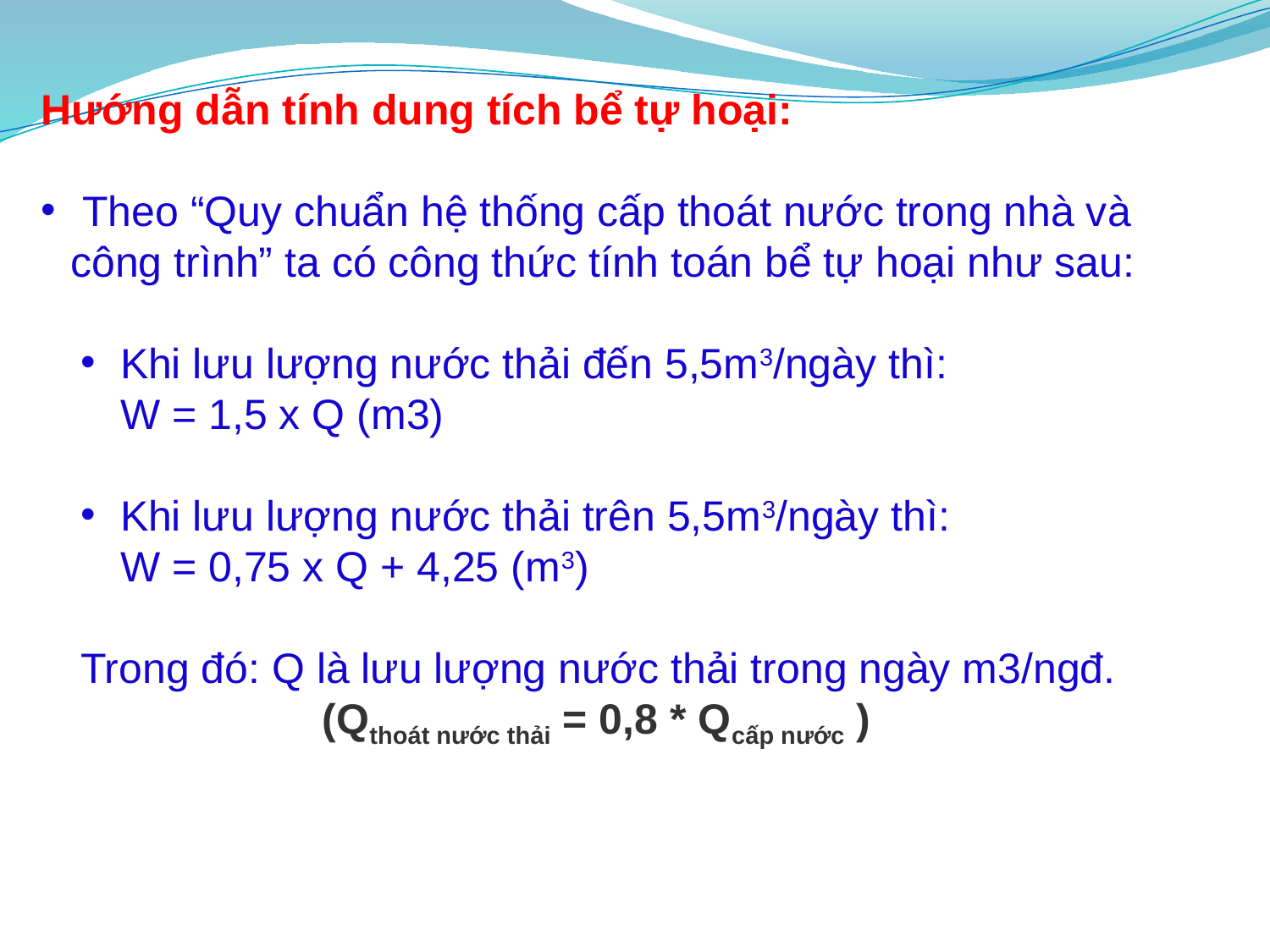

Hướng dẫn tính dung tích bể tự hoại:

 Theo “Quy chuẩn hệ thống cấp thoát nước trong nhà và công trình” ta có công thức tính toán bể tự hoại như sau:

Khi lưu lượng nước thải đến 5,5m3/ngày thì:
W = 1,5 x Q (m3)

Khi lưu lượng nước thải trên 5,5m3/ngày thì:
W = 0,75 x Q + 4,25 (m3)
Trong đó: Q là lưu lượng nước thải trong ngày m3/ngđ.
(Qthoát nước thải = 0,8 * Qcấp nước )